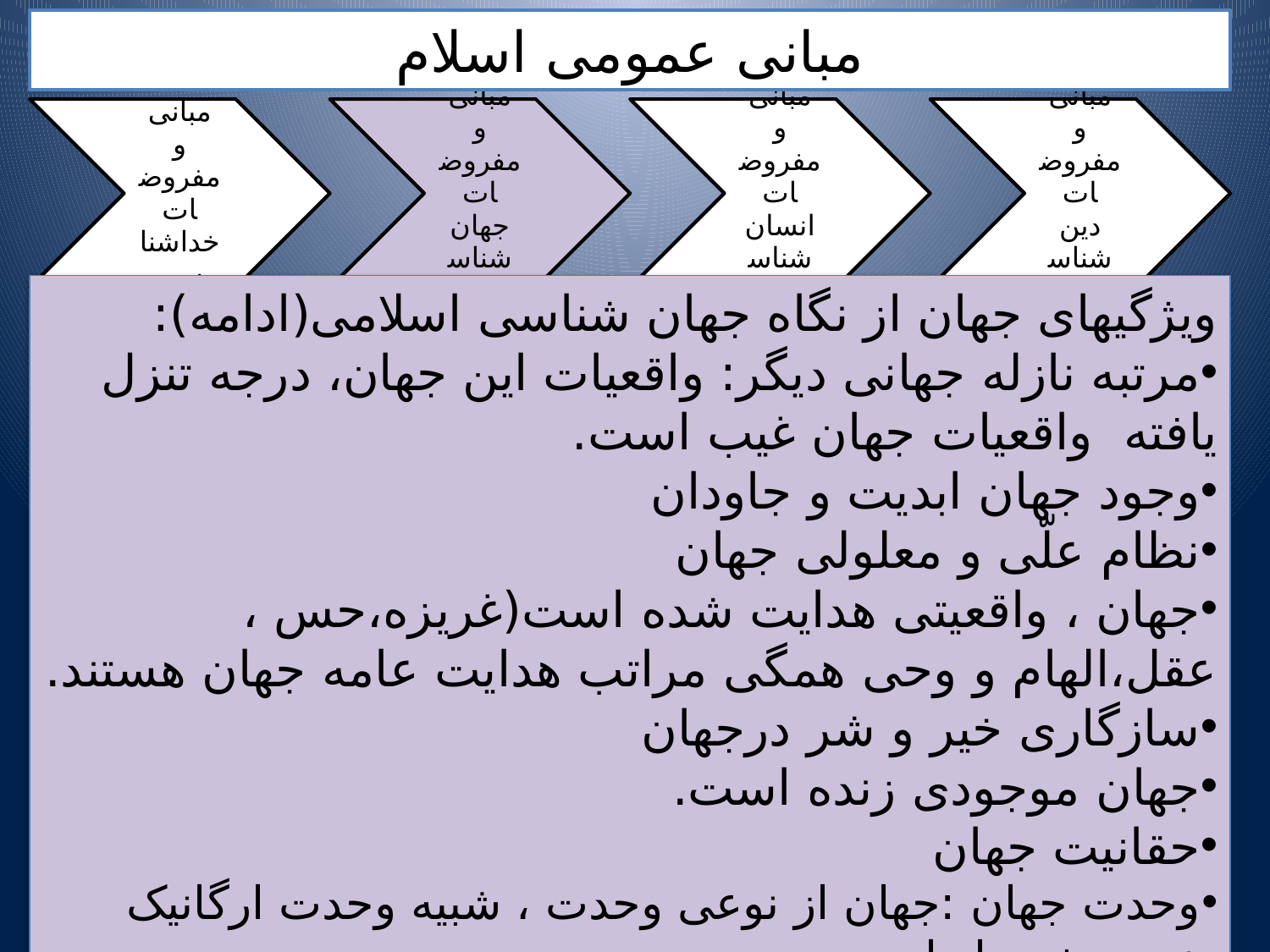

مبانی عمومی اسلام
مبانی و مفروضات خداشناسی
مبانی و مفروضات جهان شناسی
مبانی و مفروضات انسان شناسی
مبانی و مفروضات دین شناسی
ویژگیهای جهان از نگاه جهان شناسی اسلامی(ادامه):
مرتبه نازله جهانی دیگر: واقعیات این جهان، درجه تنزل یافته  واقعیات جهان غیب است.
وجود جهان ابدیت و جاودان
نظام علّی و معلولی جهان
جهان ، واقعیتی هدایت شده است(غریزه،حس ، عقل،الهام و وحی همگی مراتب هدایت عامه جهان هستند.
سازگاری خیر و شر درجهان
جهان موجودی زنده است.
حقانیت جهان
وحدت جهان :جهان از نوعی وحدت ، شبیه وحدت ارگانیک زنده برخوردار است